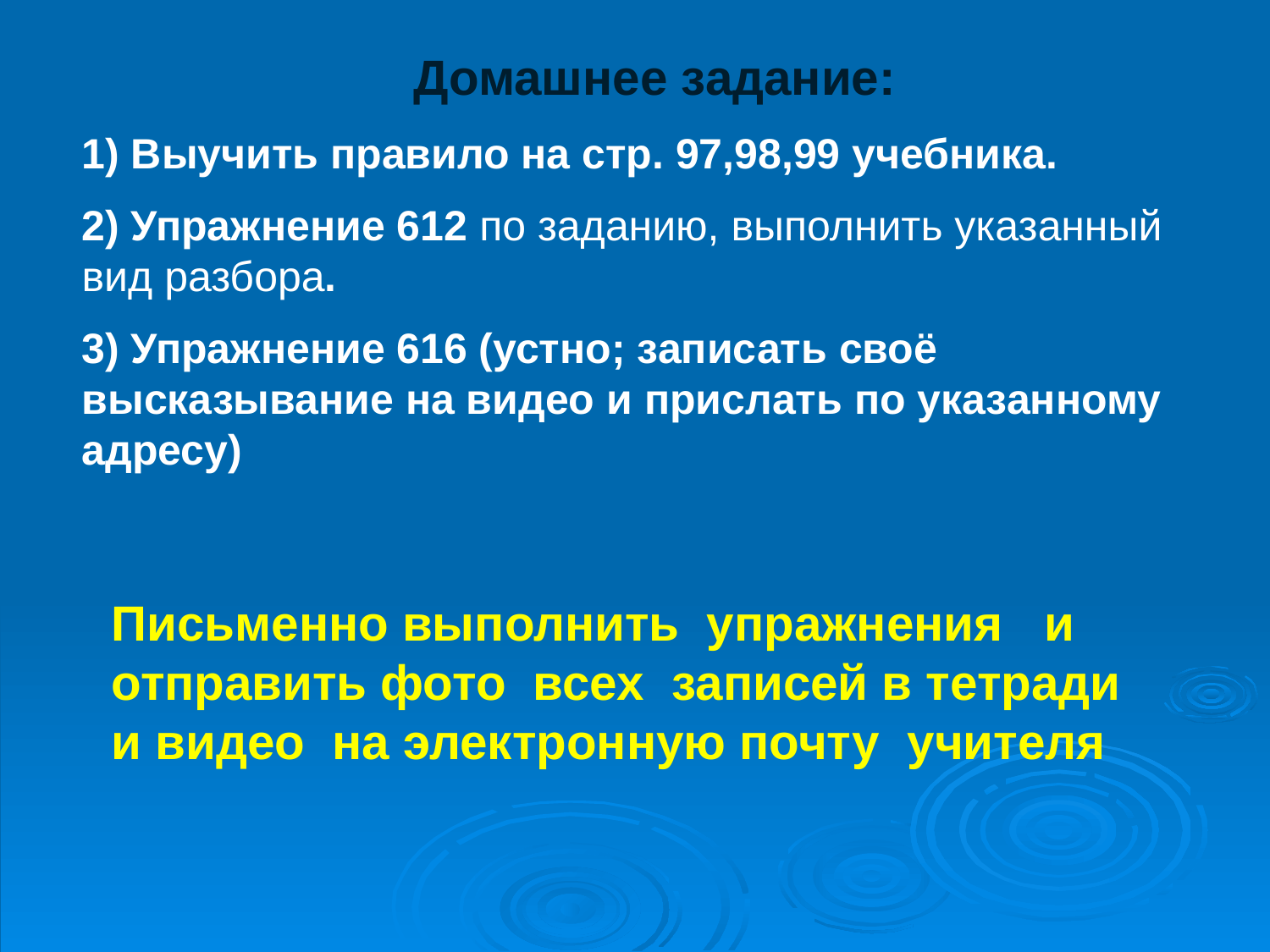

Домашнее задание:
1) Выучить правило на стр. 97,98,99 учебника.
2) Упражнение 612 по заданию, выполнить указанный вид разбора.
3) Упражнение 616 (устно; записать своё  высказывание на видео и прислать по указанному адресу)

Письменно выполнить  упражнения   и отправить фото  всех  записей в тетради  и видео  на электронную почту  учителя